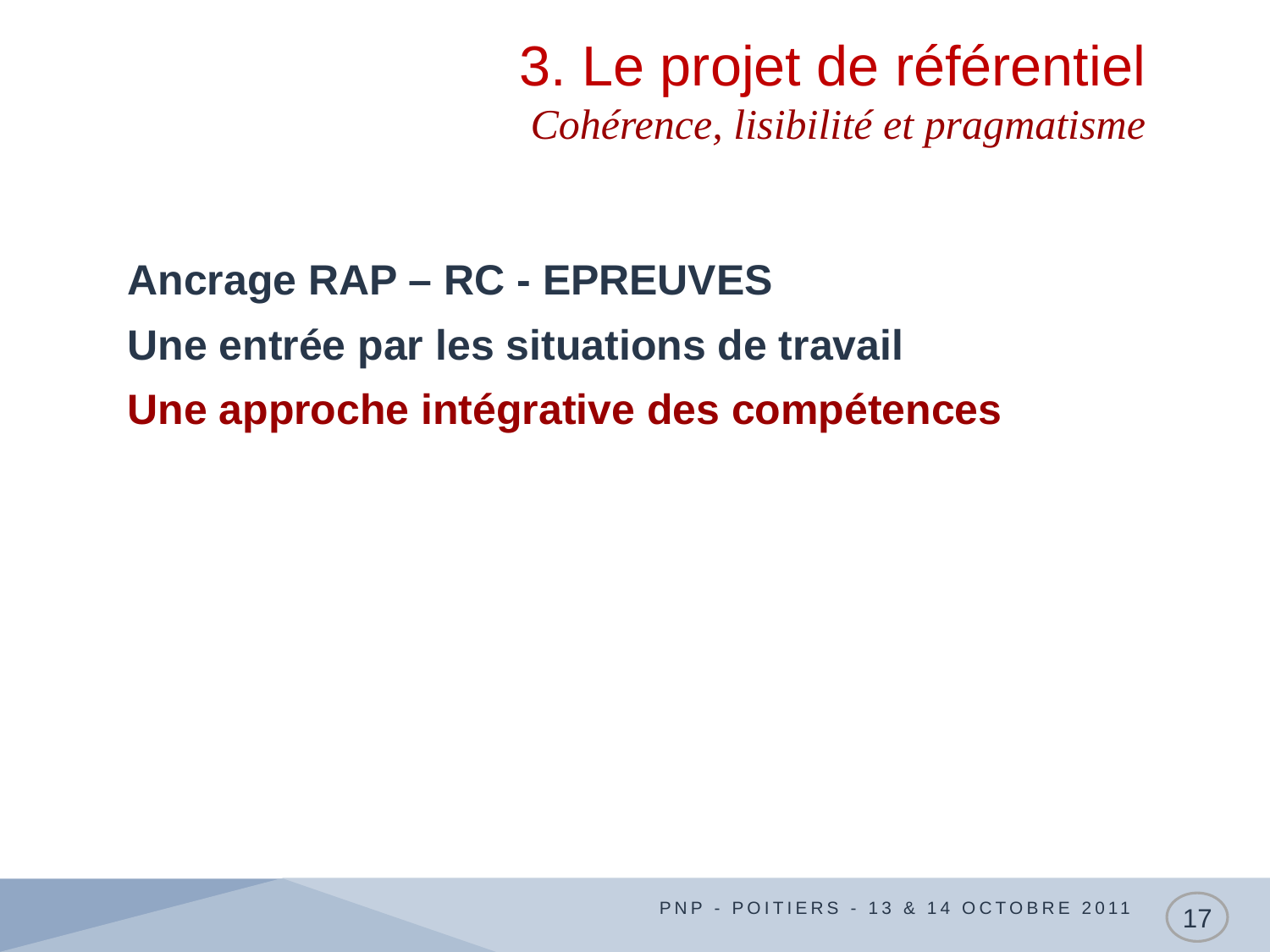

3. Le projet de référentiel
Cohérence, lisibilité et pragmatisme
Ancrage RAP – RC - EPREUVES
Une entrée par les situations de travail
Une approche intégrative des compétences
PNP - Poitiers - 13 & 14 octobre 2011
17